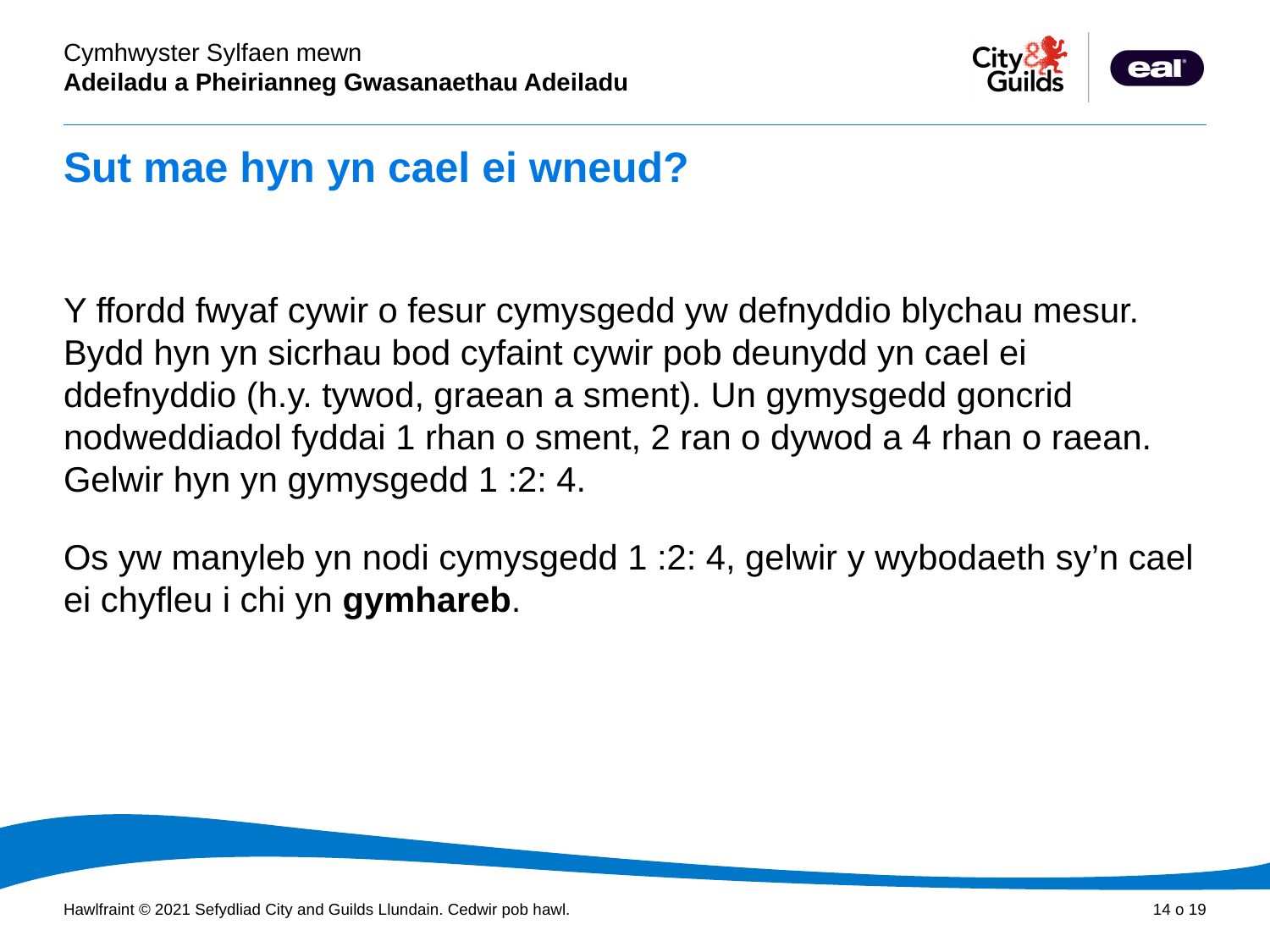

# Sut mae hyn yn cael ei wneud?

Y ffordd fwyaf cywir o fesur cymysgedd yw defnyddio blychau mesur. Bydd hyn yn sicrhau bod cyfaint cywir pob deunydd yn cael ei ddefnyddio (h.y. tywod, graean a sment). Un gymysgedd goncrid nodweddiadol fyddai 1 rhan o sment, 2 ran o dywod a 4 rhan o raean. Gelwir hyn yn gymysgedd 1 :2: 4.
Os yw manyleb yn nodi cymysgedd 1 :2: 4, gelwir y wybodaeth sy’n cael ei chyfleu i chi yn gymhareb.